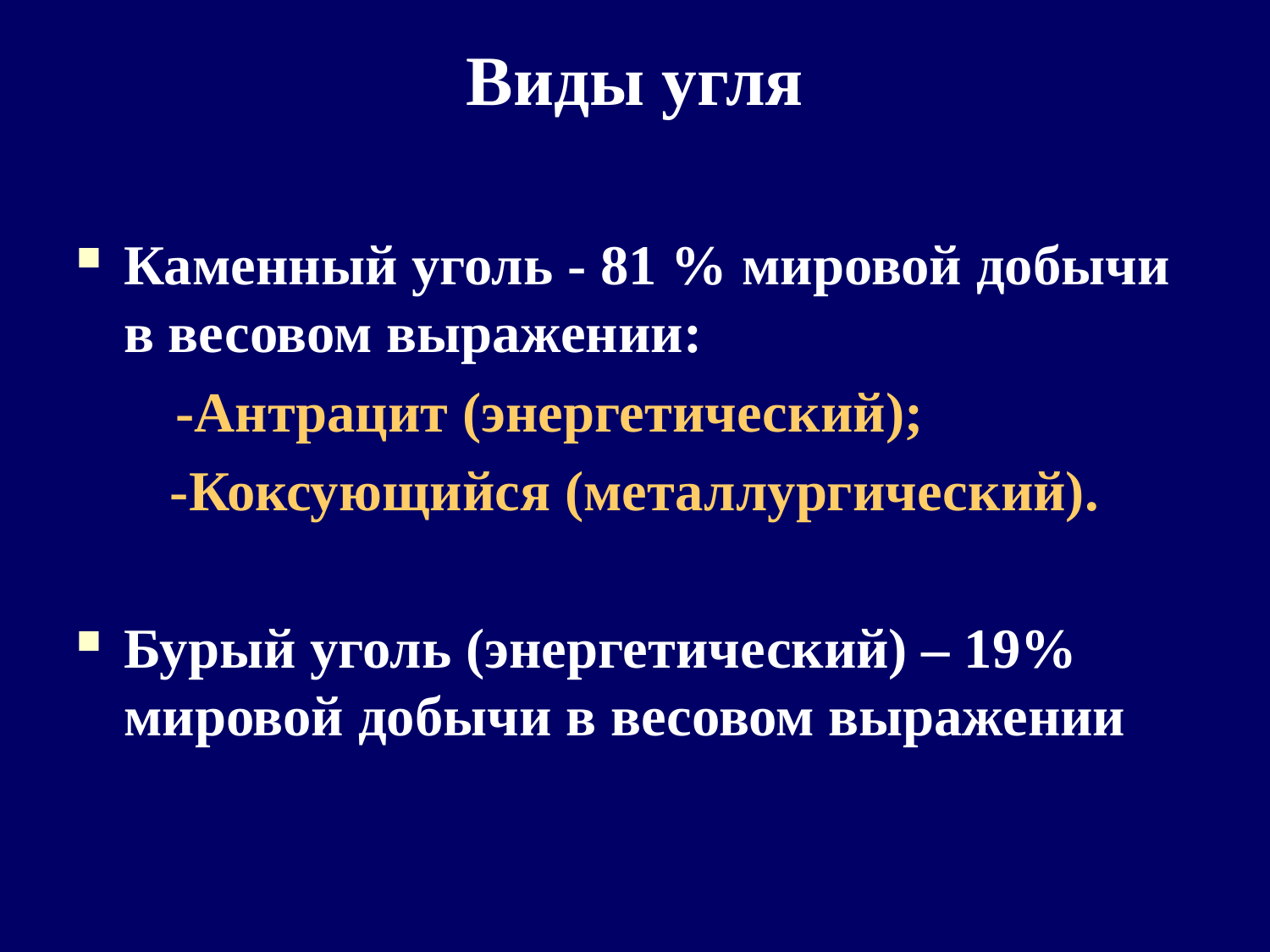

# Виды угля
Каменный уголь - 81 % мировой добычи в весовом выражении:
       -Антрацит (энергетический);
-Коксующийся (металлургический).

Бурый уголь (энергетический) – 19% мировой добычи в весовом выражении